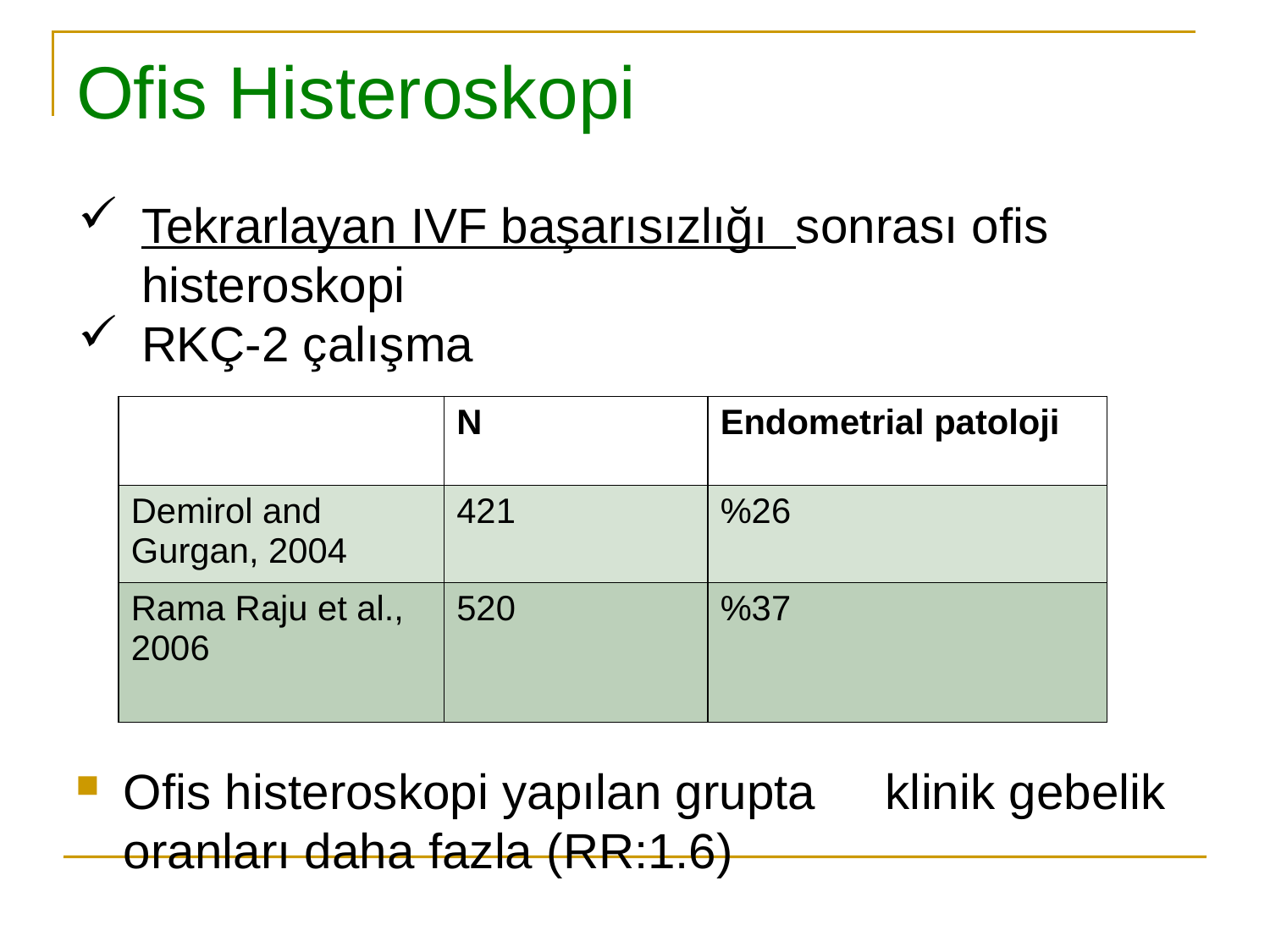

# Ofis Histeroskopi
Tekrarlayan IVF başarısızlığı  sonrası ofis histeroskopi
RKÇ-2 çalışma
|  | N | Endometrial patoloji |
| --- | --- | --- |
| Demirol and Gurgan, 2004 | 421 | %26 |
| Rama Raju et al., 2006 | 520 | %37 |
Ofis histeroskopi yapılan grupta 	klinik gebelik oranları daha fazla (RR:1.6)